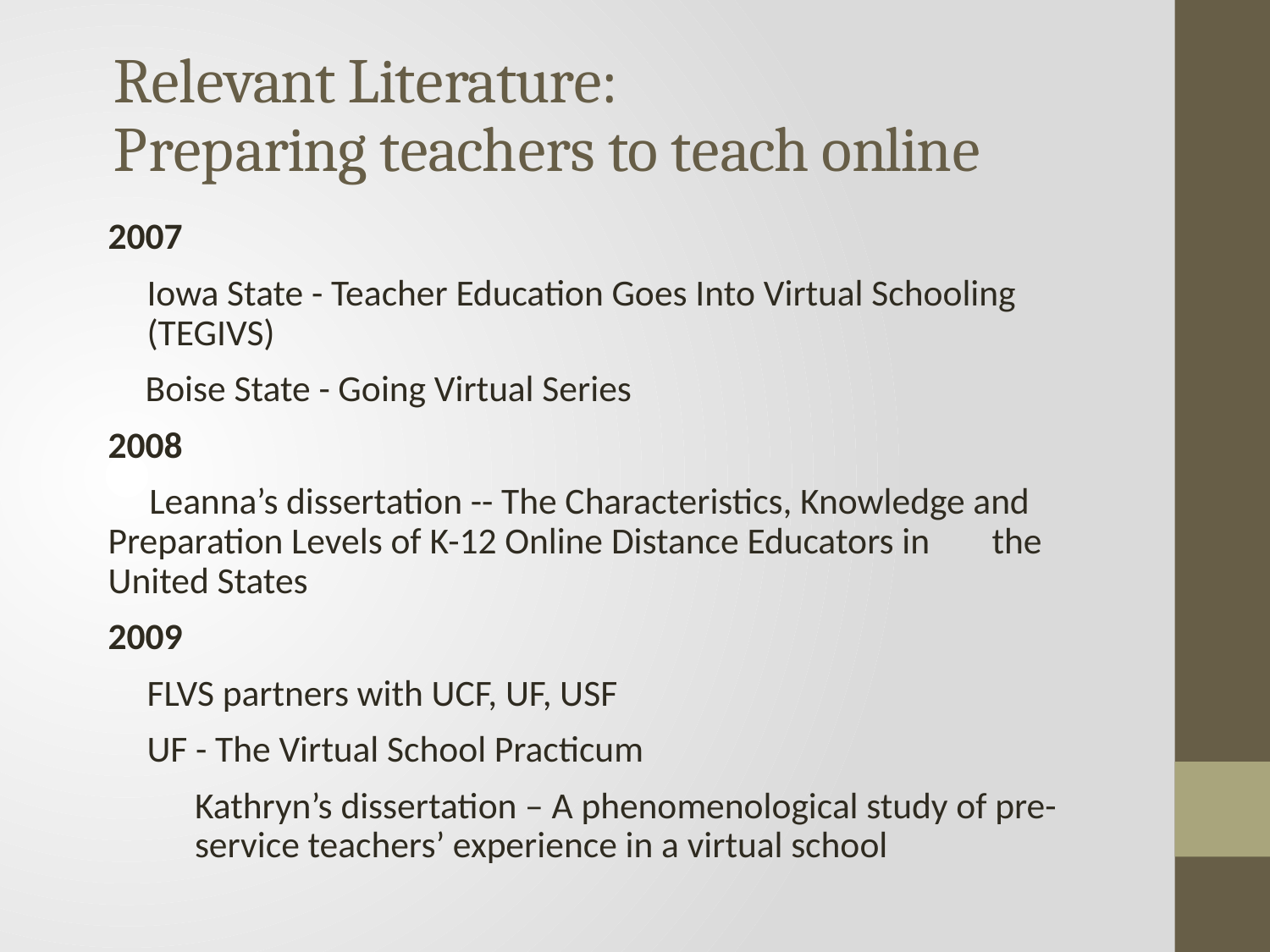

# Relevant Literature: Preparing teachers to teach online
2007
Iowa State - Teacher Education Goes Into Virtual Schooling (TEGIVS)
Boise State - Going Virtual Series
2008
     Leanna’s dissertation -- The Characteristics, Knowledge and 	Preparation Levels of K-12 Online Distance Educators in 	the United States
2009
FLVS partners with UCF, UF, USF
UF - The Virtual School Practicum
Kathryn’s dissertation – A phenomenological study of pre-service teachers’ experience in a virtual school